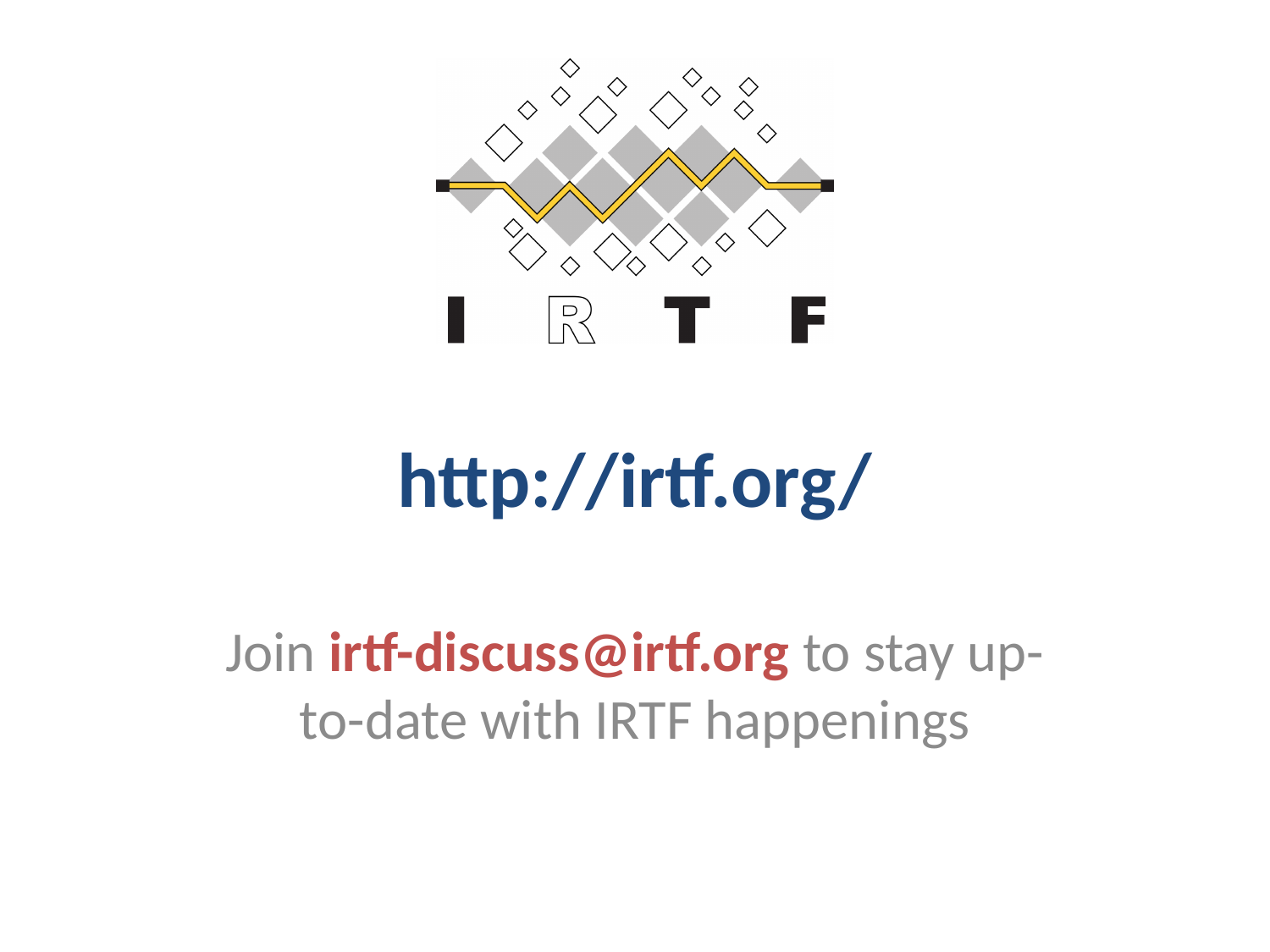

# http://irtf.org/
Join irtf-discuss@irtf.org to stay up-to-date with IRTF happenings